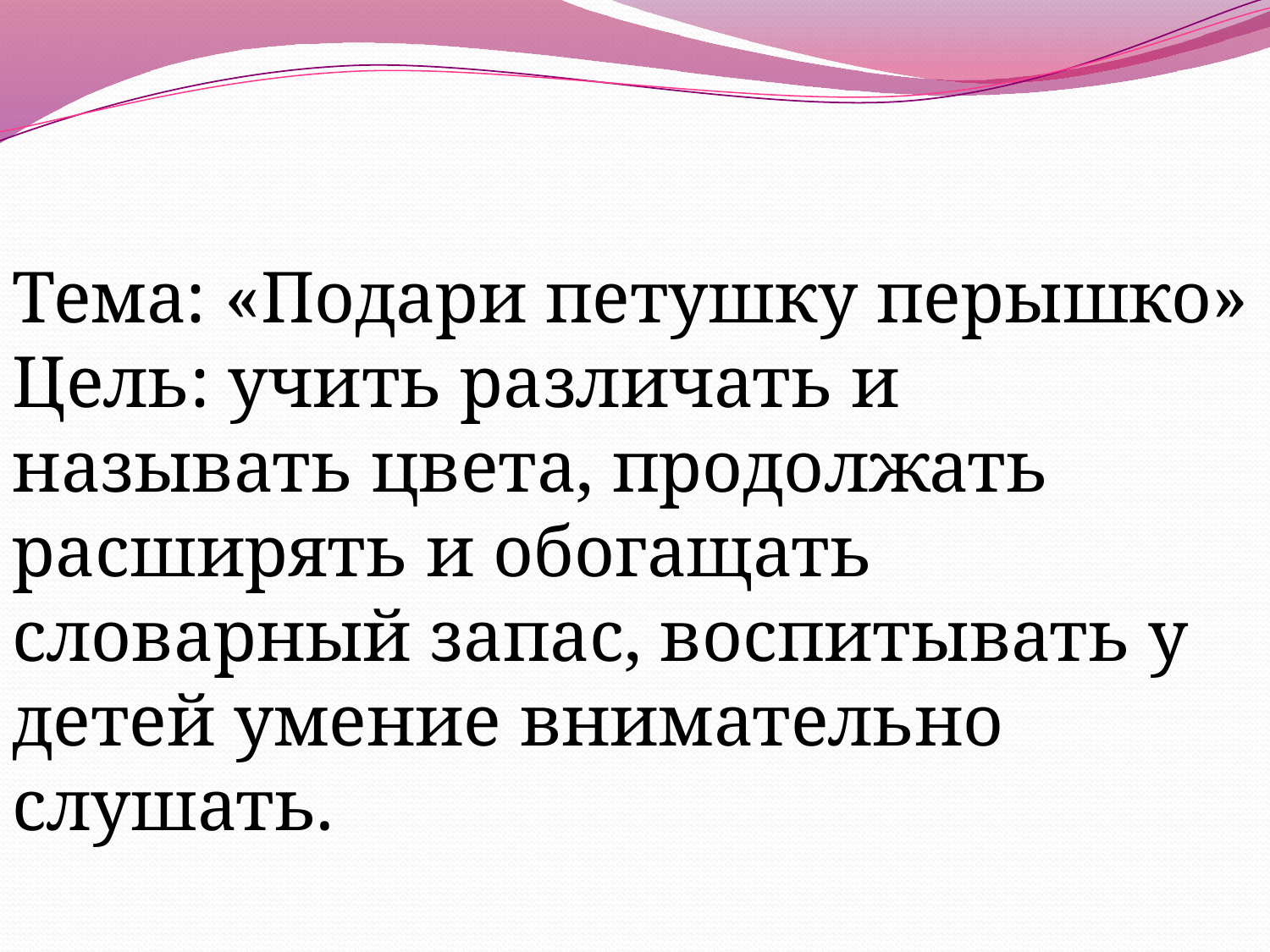

Тема: «Подари петушку перышко»
Цель: учить различать и называть цвета, продолжать расширять и обогащать словарный запас, воспитывать у детей умение внимательно слушать.